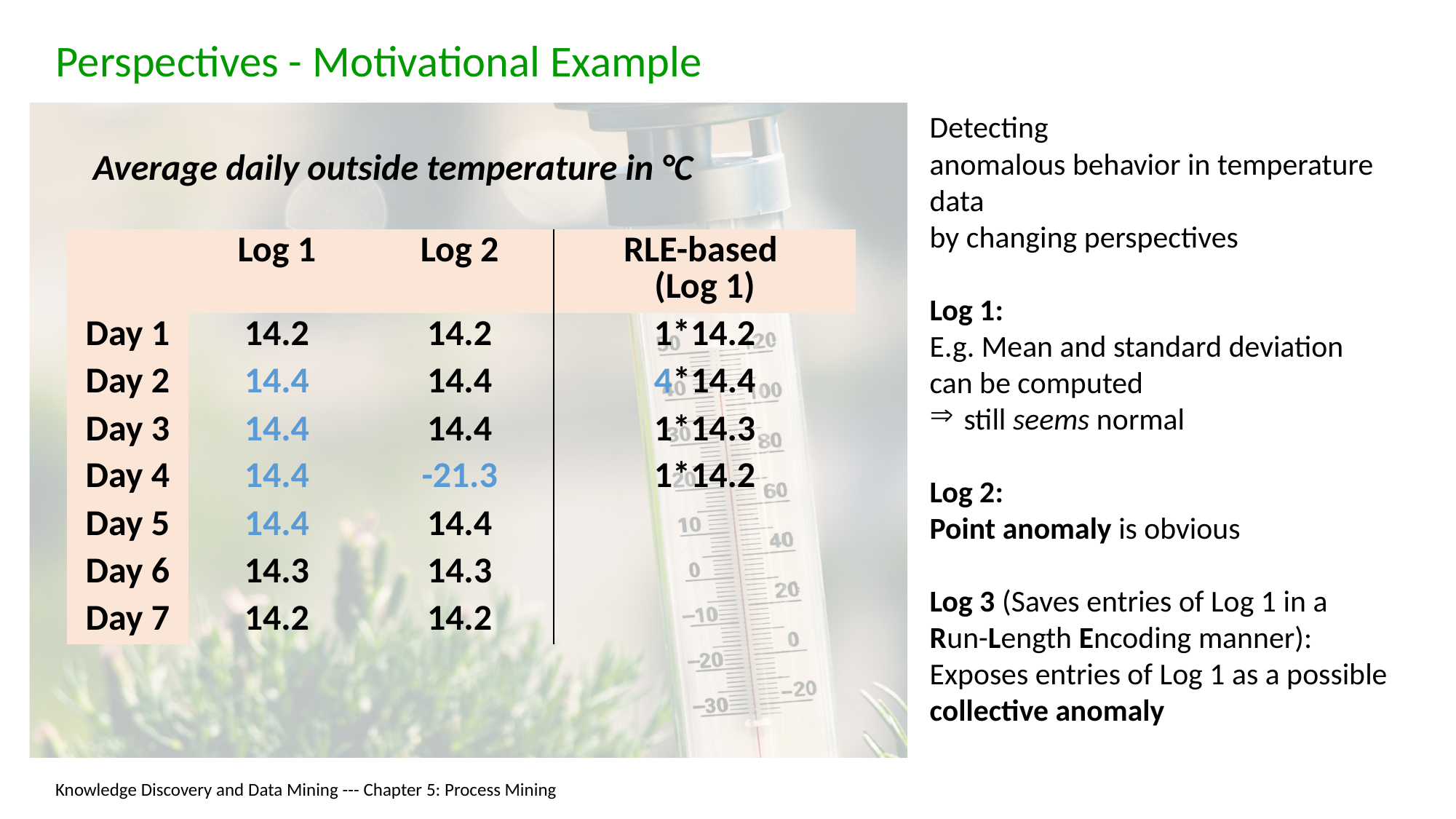

# Perspectives - Motivational Example

Detecting
anomalous behavior in temperature data
by changing perspectives

Log 1:
E.g. Mean and standard deviation can be computed
still seems normal

Log 2:
Point anomaly is obvious

Log 3 (Saves entries of Log 1 in a Run-Length Encoding manner):
Exposes entries of Log 1 as a possible collective anomaly
Average daily outside temperature in °C
|  | Log 1 | Log 2 | RLE-based (Log 1) |
| --- | --- | --- | --- |
| Day 1 | 14.2 | 14.2 | 1\*14.2 |
| Day 2 | 14.4 | 14.4 | 4\*14.4 |
| Day 3 | 14.4 | 14.4 | 1\*14.3 |
| Day 4 | 14.4 | -21.3 | 1\*14.2 |
| Day 5 | 14.4 | 14.4 |  |
| Day 6 | 14.3 | 14.3 |  |
| Day 7 | 14.2 | 14.2 |  |
Knowledge Discovery and Data Mining --- Chapter 5: Process Mining
121